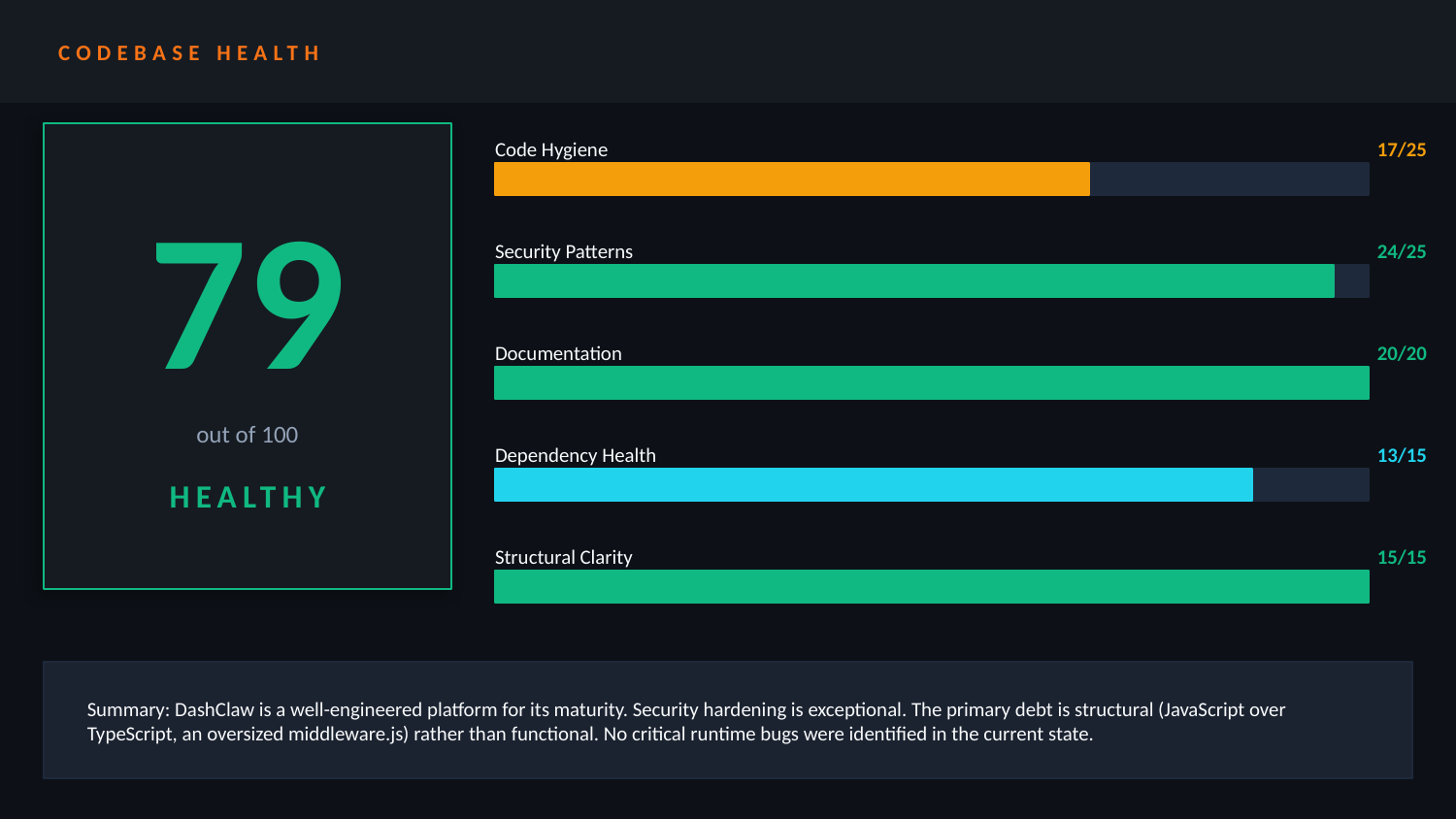

CODEBASE HEALTH

Code Hygiene
17/25

79
Security Patterns
24/25

Documentation
20/20

out of 100
Dependency Health
13/15
HEALTHY

Structural Clarity
15/15

Summary: DashClaw is a well-engineered platform for its maturity. Security hardening is exceptional. The primary debt is structural (JavaScript over TypeScript, an oversized middleware.js) rather than functional. No critical runtime bugs were identified in the current state.